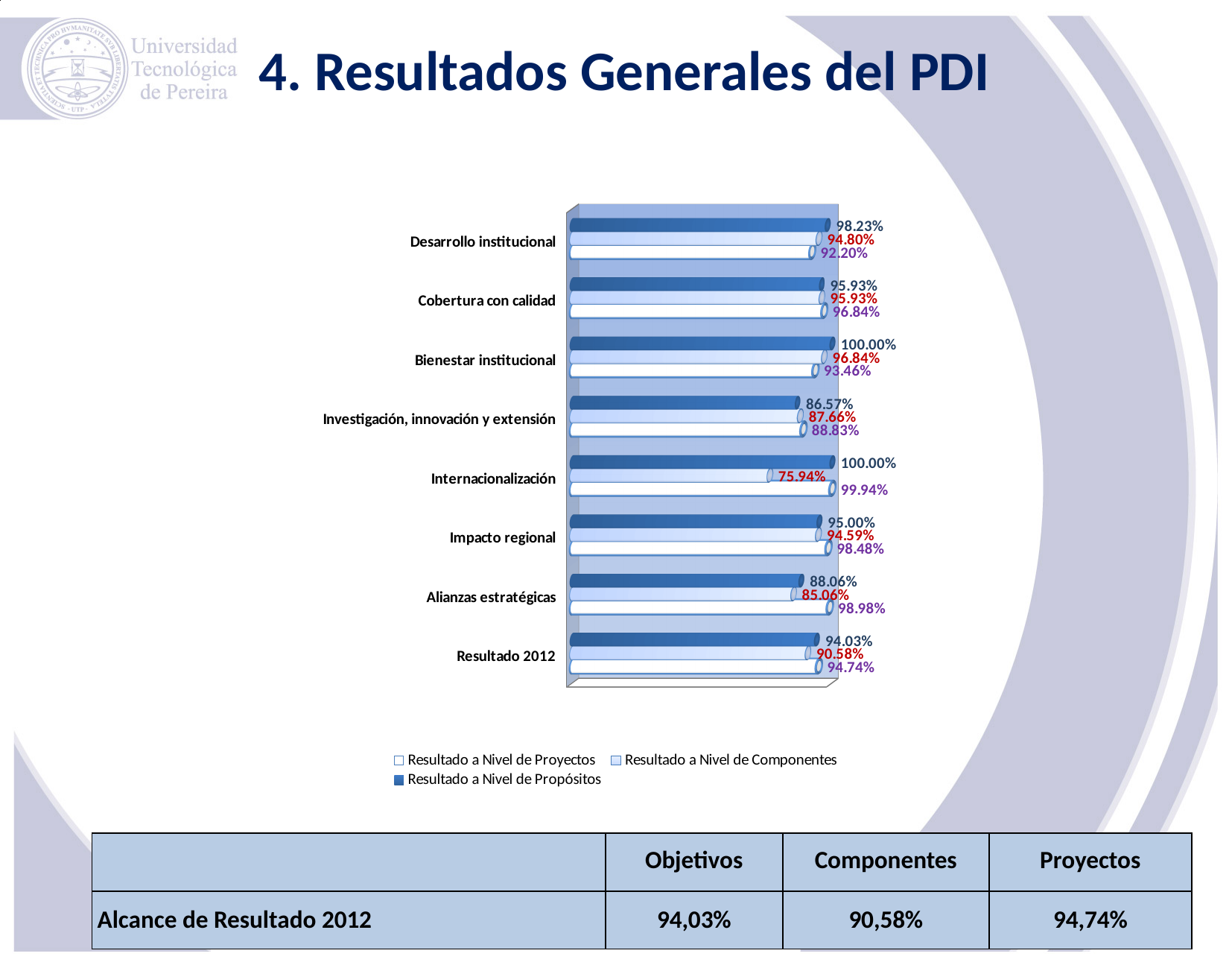

### Chart

| Category |  |
|---|---|
| Cobertura con calidad | 0.863674164725366 |
| Investigación, innovación y extensión | 1.012962962962963 |
| Desarrollo institucional | 1.072161172161172 |
| Bienestar institucional | 1.083586626139817 |
| Alianzas estratégicas | 1.1372549019608025 |
| Impacto regional | 0.92 |
| Internacionalización | 0.8699203187251081 |
| Resultado 2010 | 0.9822999999999985 |
4. Resultados Generales del PDI

[unsupported chart]

|  | Objetivos | Componentes | Proyectos |
| --- | --- | --- | --- |
| Alcance de Resultado 2012 | 94,03% | 90,58% | 94,74% |